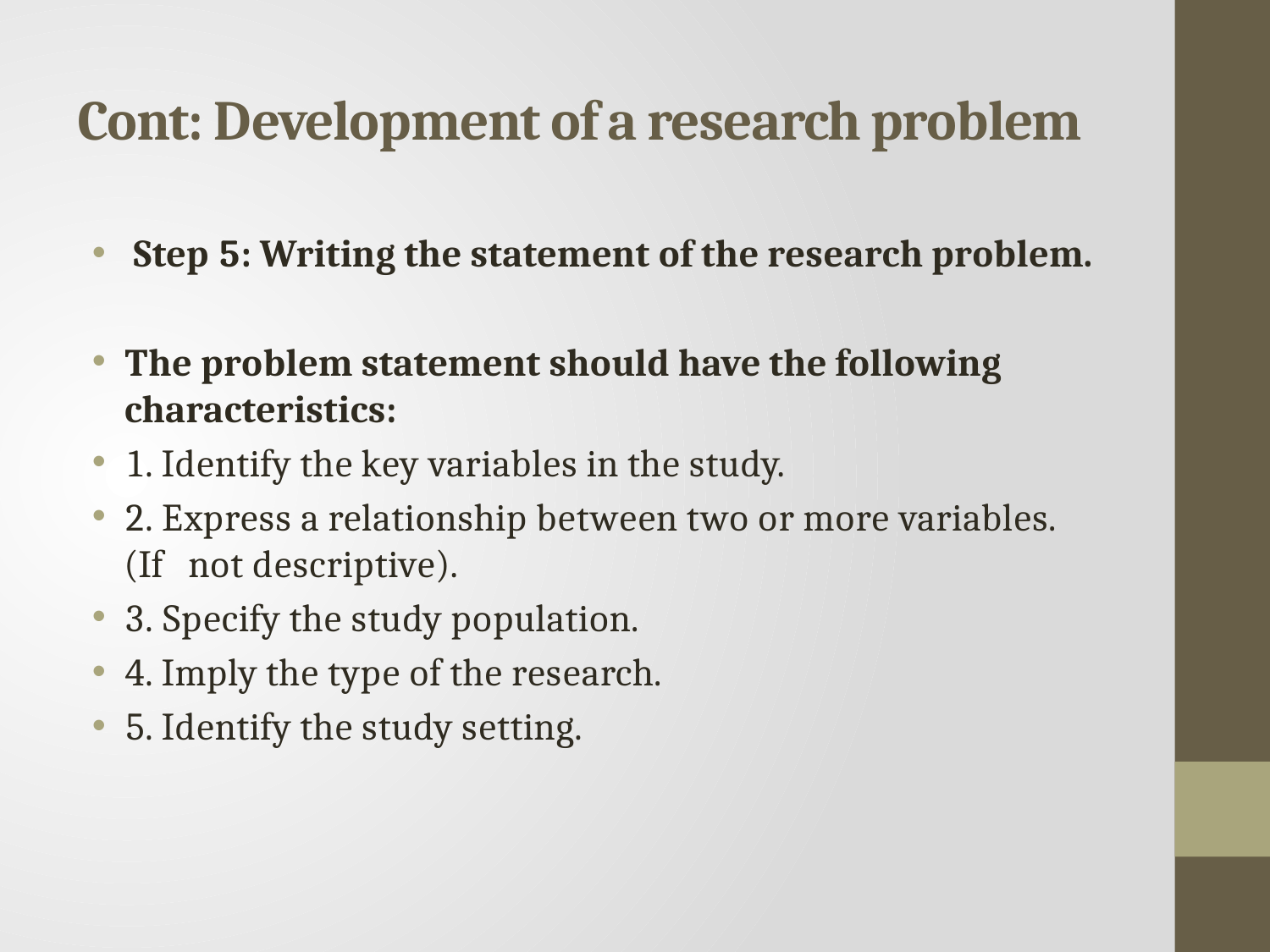

# Cont: Development of a research problem
 Step 5: Writing the statement of the research problem.

The problem statement should have the following characteristics:
1. Identify the key variables in the study.
2. Express a relationship between two or more variables.  (If   not descriptive).
3. Specify the study population.
4. Imply the type of the research.
5. Identify the study setting.